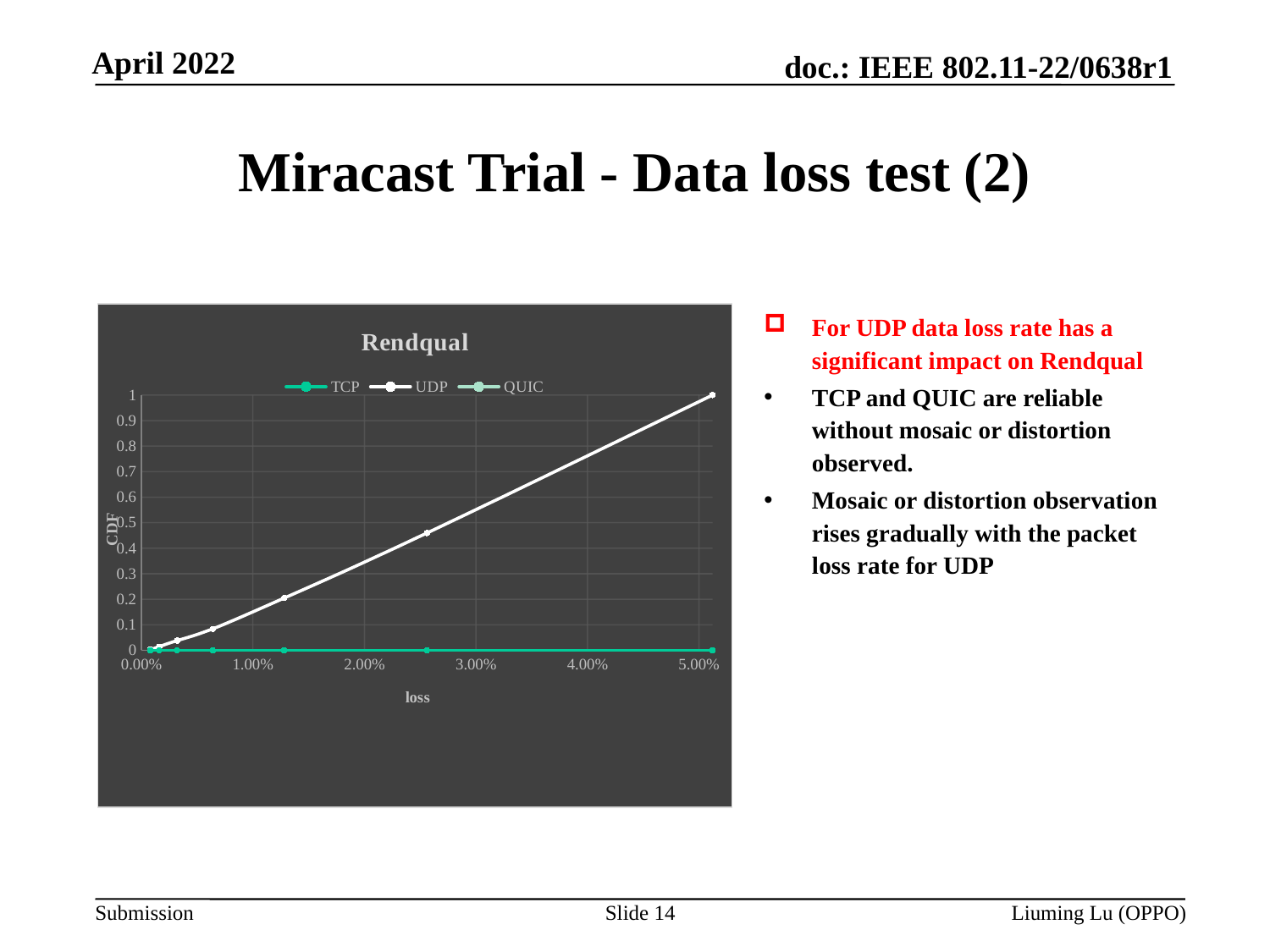

# Miracast Trial - Data loss test (2)
For UDP data loss rate has a significant impact on Rendqual
TCP and QUIC are reliable without mosaic or distortion observed.
Mosaic or distortion observation rises gradually with the packet loss rate for UDP

### Chart: Rendqual

| Category | TCP | UDP | QUIC |
|---|---|---|---|
Slide 14
Liuming Lu (OPPO)